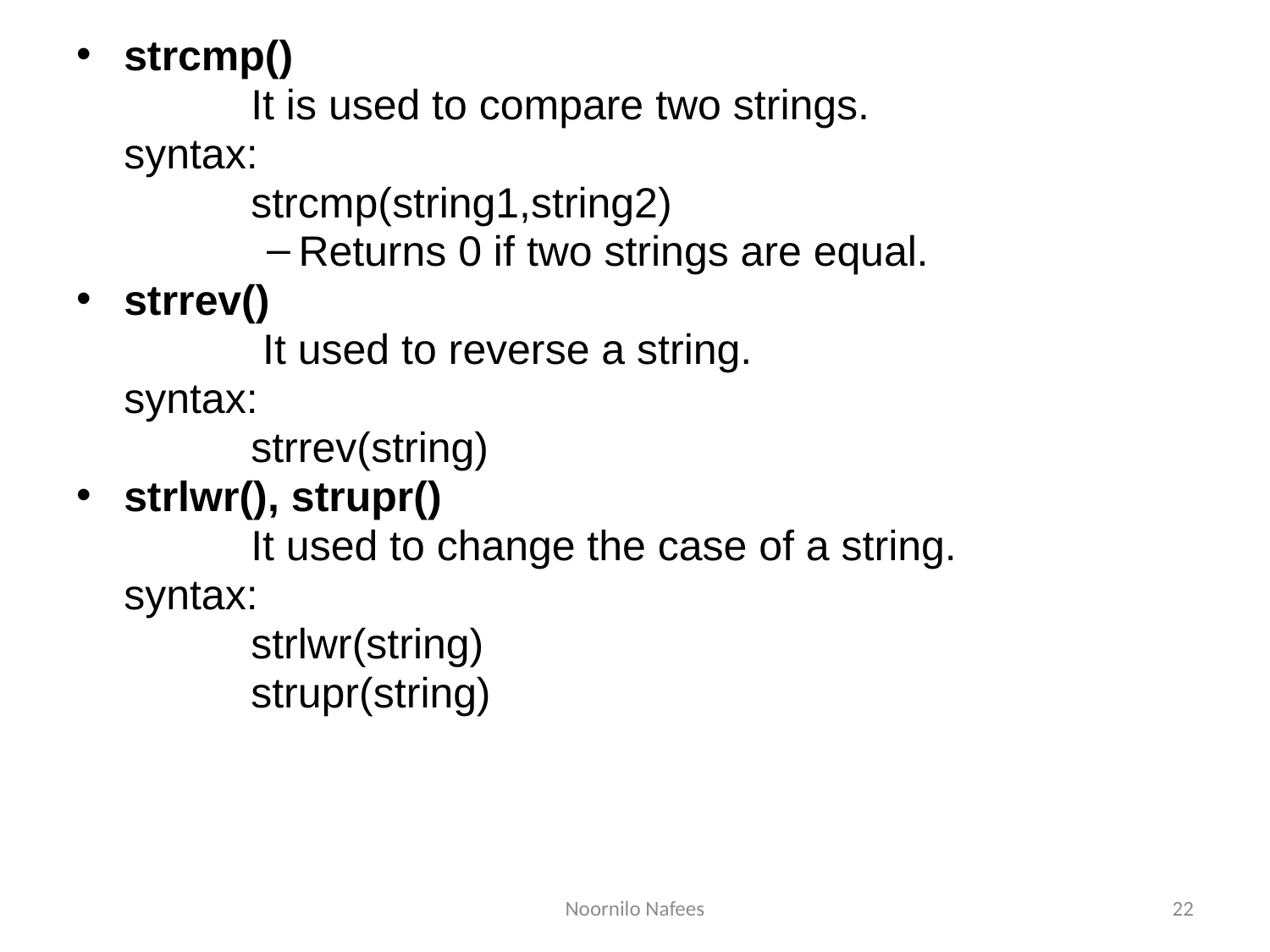

strcmp()
		It is used to compare two strings.
	syntax:
		strcmp(string1,string2)
Returns 0 if two strings are equal.
strrev()
		 It used to reverse a string.
	syntax:
		strrev(string)
strlwr(), strupr()
		It used to change the case of a string.
	syntax:
		strlwr(string)
		strupr(string)

Noornilo Nafees
22